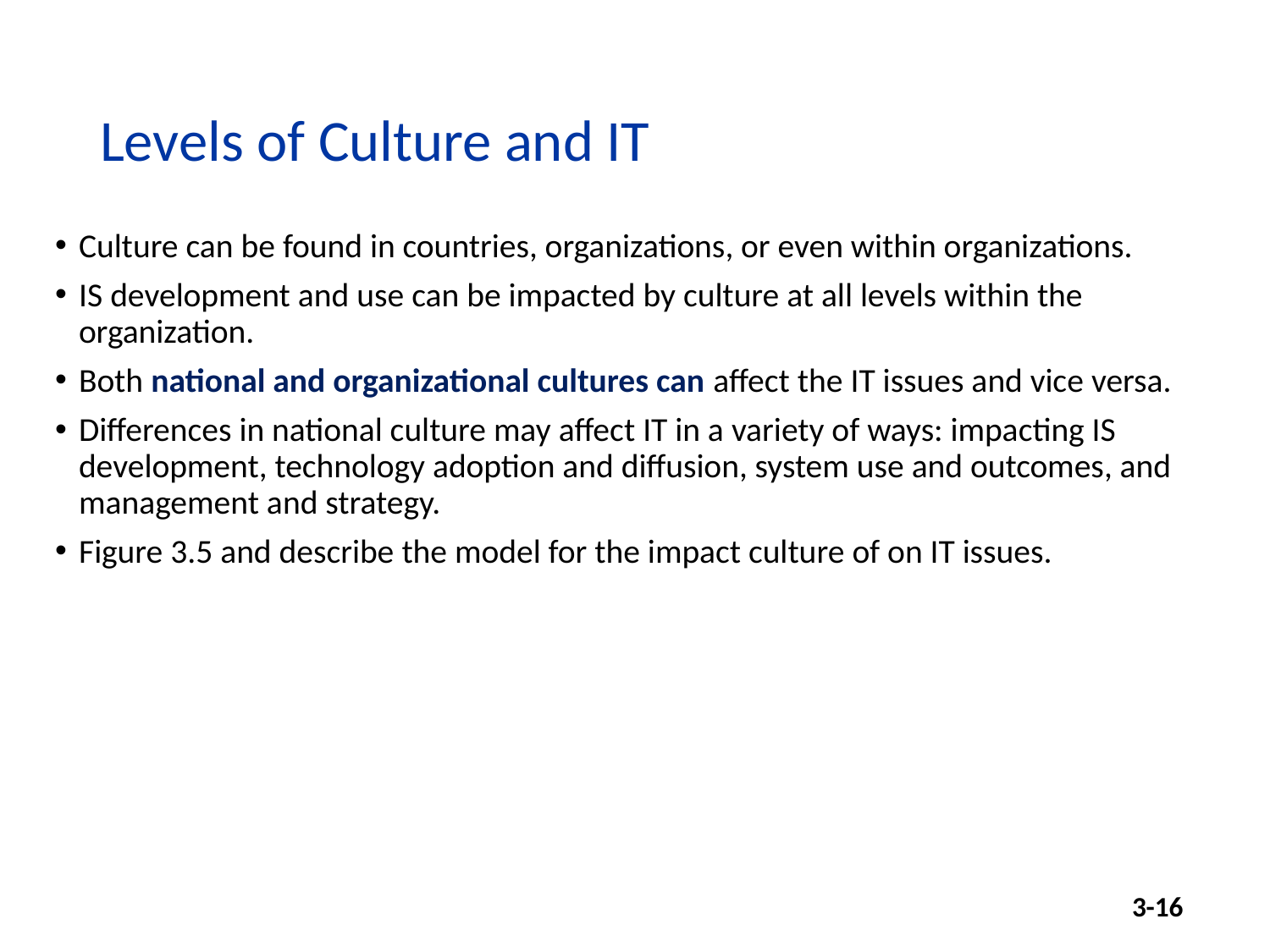

# Levels of Culture and IT
Culture can be found in countries, organizations, or even within organizations.
IS development and use can be impacted by culture at all levels within the organization.
Both national and organizational cultures can affect the IT issues and vice versa.
Differences in national culture may affect IT in a variety of ways: impacting IS development, technology adoption and diffusion, system use and outcomes, and management and strategy.
Figure 3.5 and describe the model for the impact culture of on IT issues.